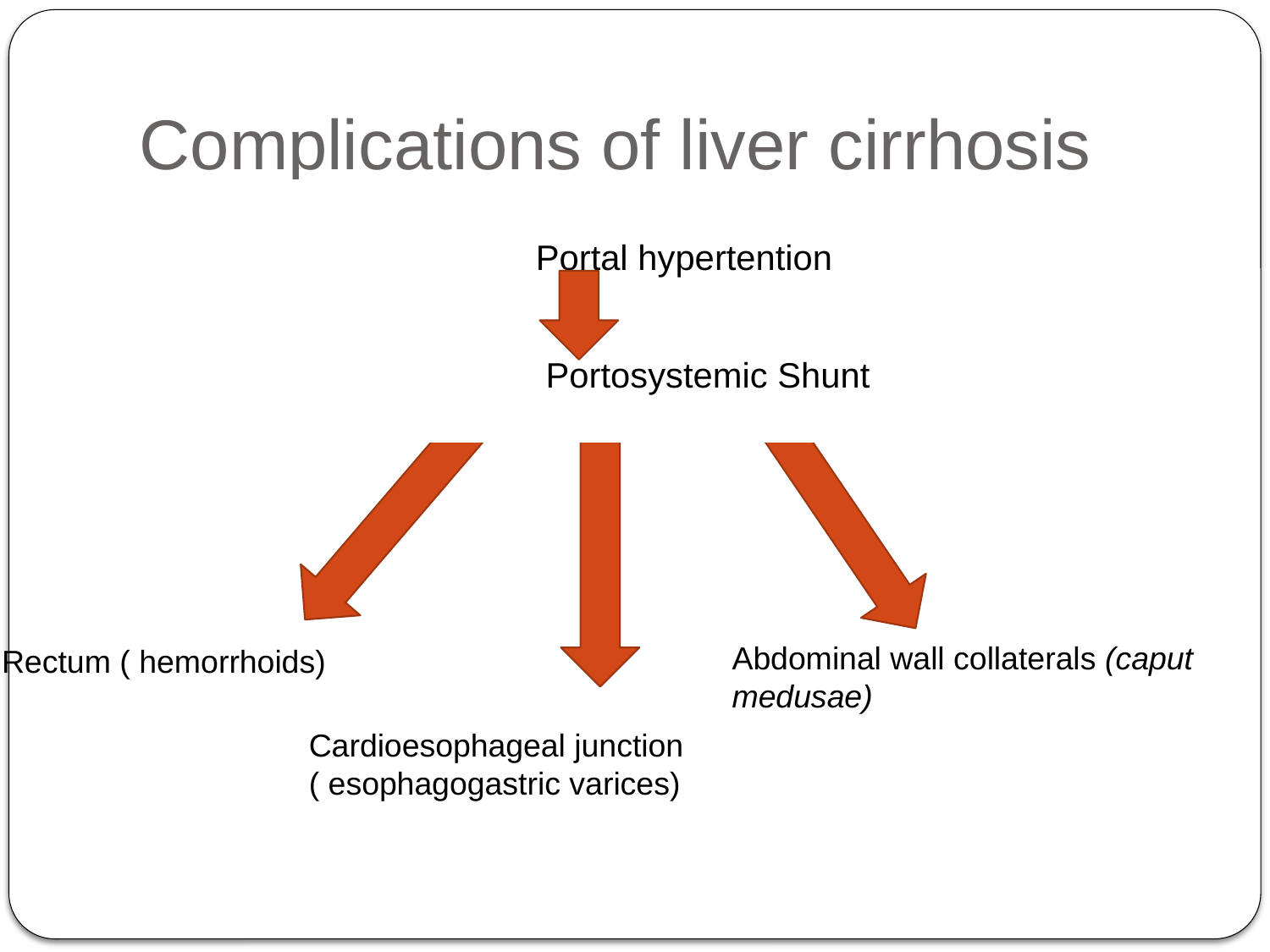

# Complications of liver cirrhosis
|  |
| --- |
| Portal hypertention Portosystemic Shunt |
|  |
| --- |
| Portal hypertention Portosystemic Shunt |

Abdominal wall collaterals (caput medusae)
Rectum ( hemorrhoids)
Cardioesophageal junction ( esophagogastric varices)